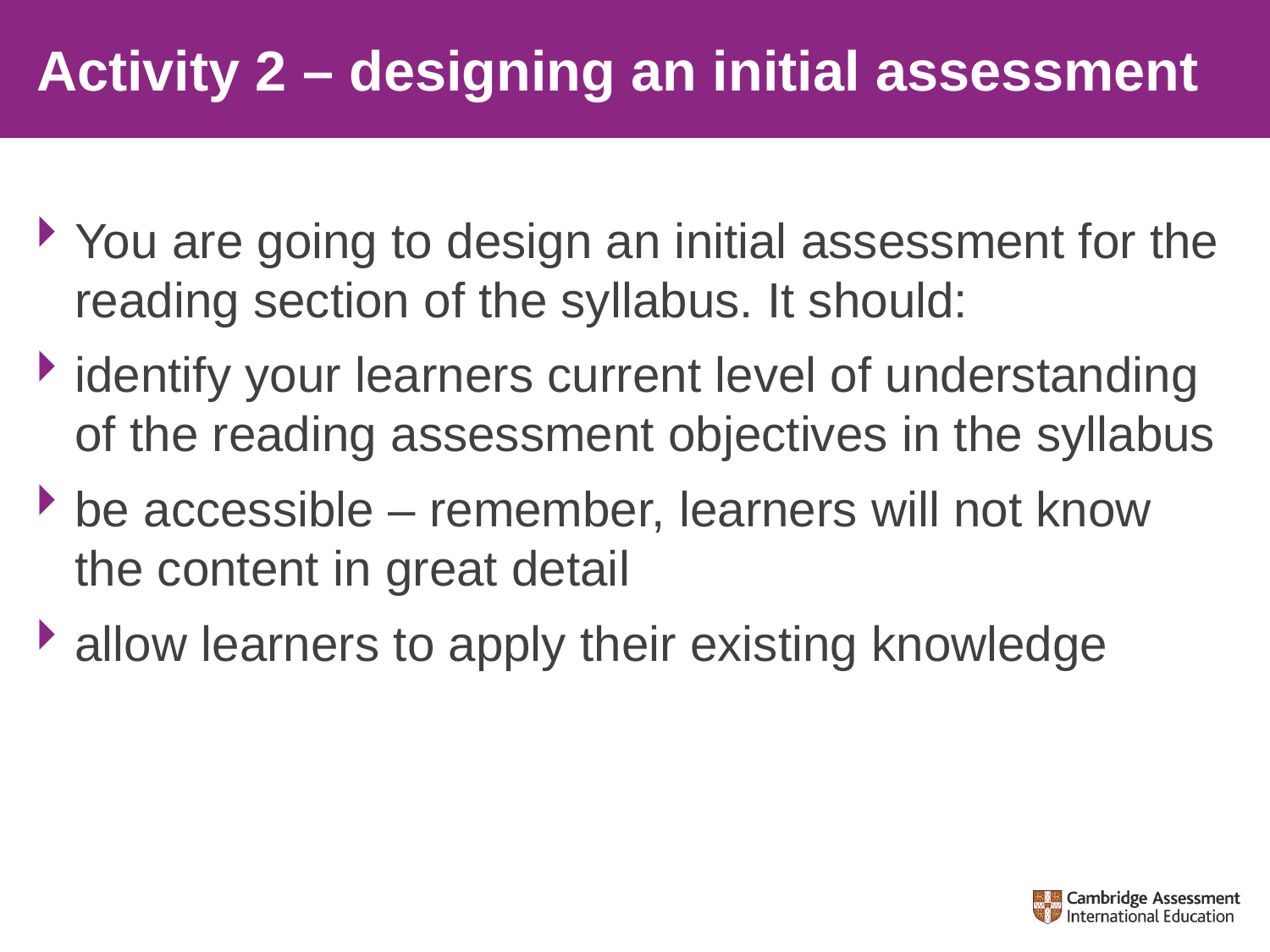

# Activity 2 – designing an initial assessment
You are going to design an initial assessment for the reading section of the syllabus. It should:
identify your learners current level of understanding of the reading assessment objectives in the syllabus
be accessible – remember, learners will not know the content in great detail
allow learners to apply their existing knowledge